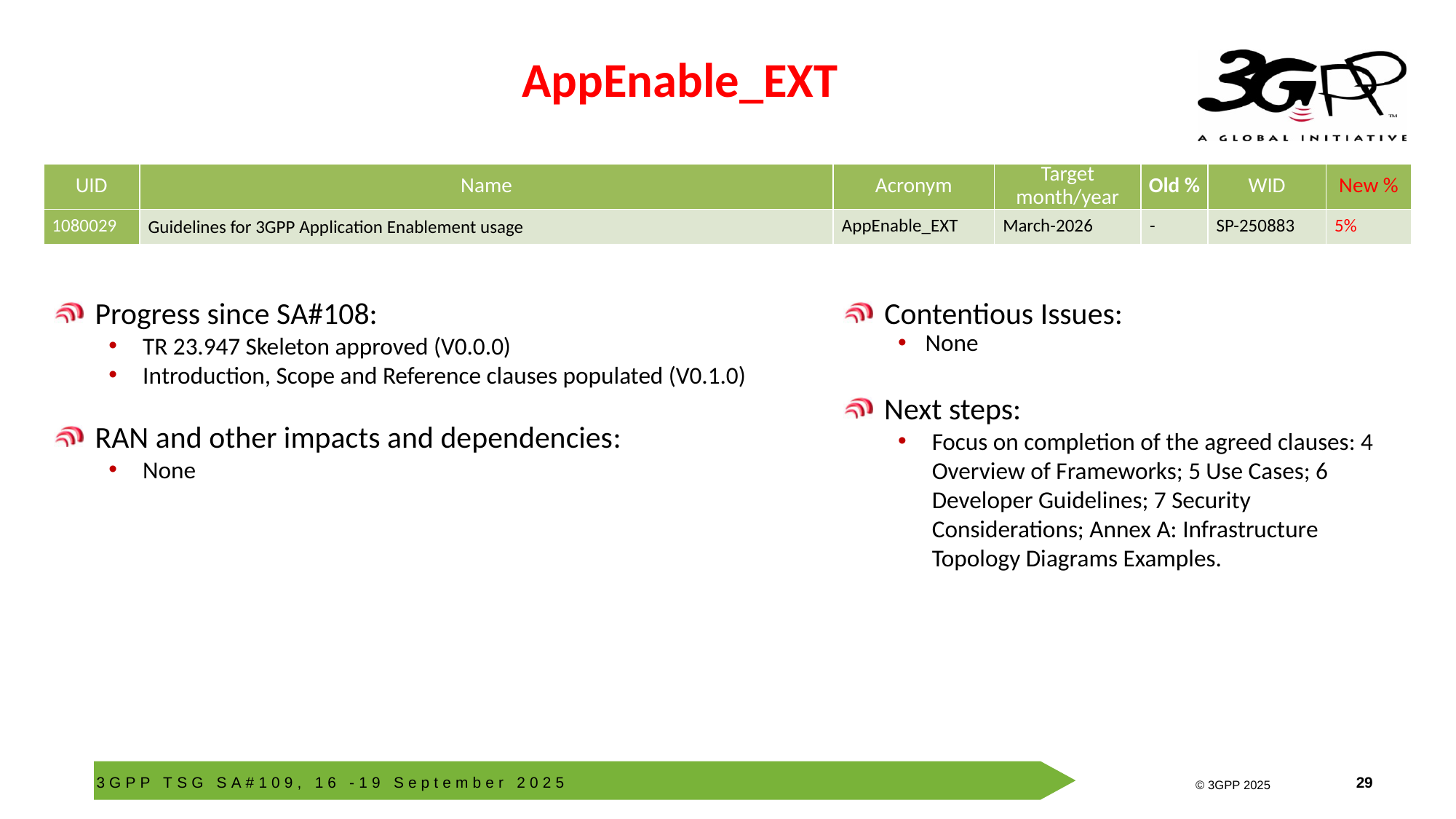

# AppEnable_EXT
| UID | Name | Acronym | Target month/year | Old % | WID | New % |
| --- | --- | --- | --- | --- | --- | --- |
| 1080029 | Guidelines for 3GPP Application Enablement usage | AppEnable\_EXT | March-2026 | - | SP-250883 | 5% |
Progress since SA#108:
TR 23.947 Skeleton approved (V0.0.0)
Introduction, Scope and Reference clauses populated (V0.1.0)

RAN and other impacts and dependencies:
None
Contentious Issues:
None

Next steps:
Focus on completion of the agreed clauses: 4 Overview of Frameworks; 5 Use Cases; 6 Developer Guidelines; 7 Security Considerations; Annex A: Infrastructure Topology Diagrams Examples.